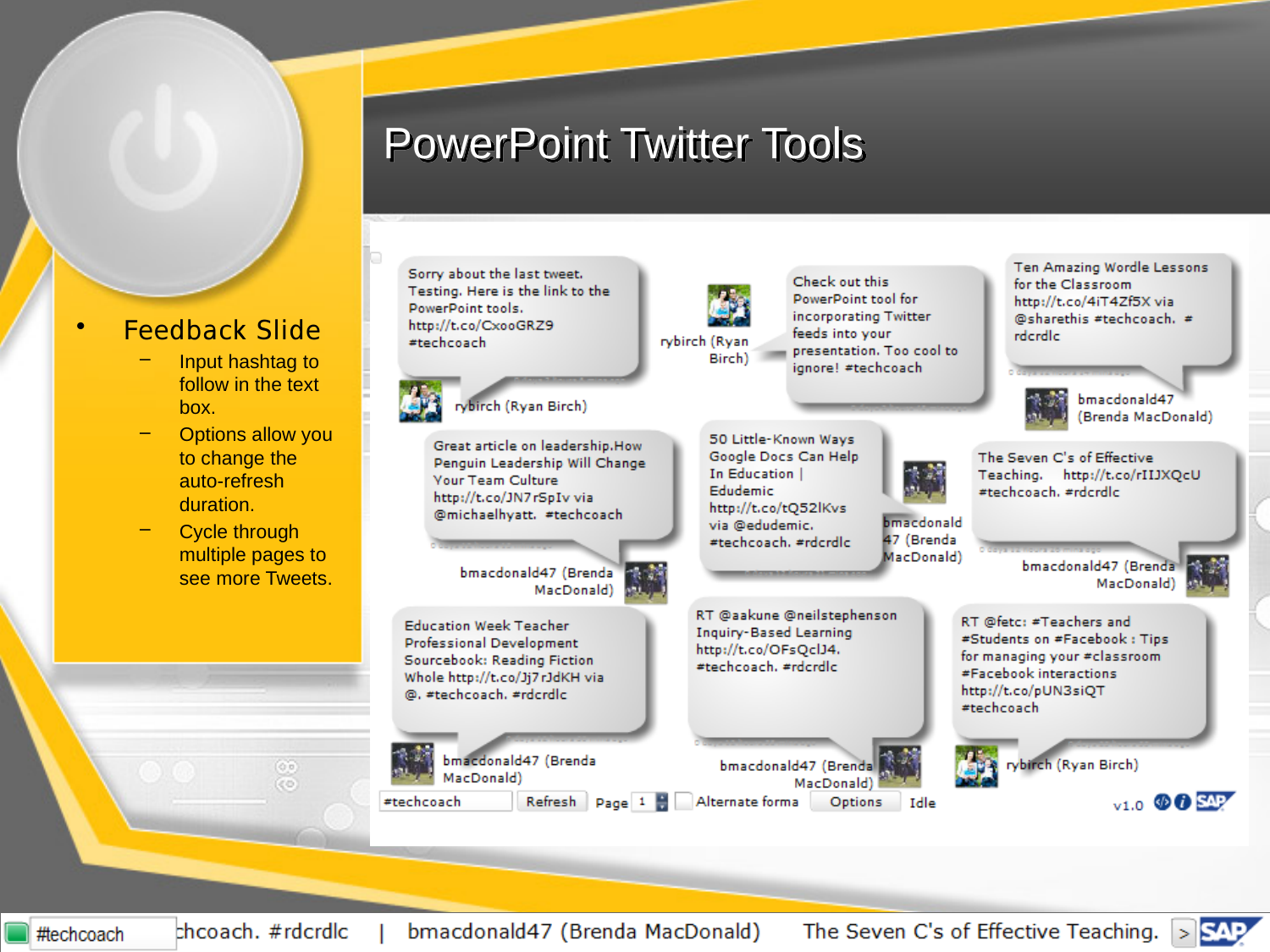

# PowerPoint Twitter Tools
Feedback Slide
Input hashtag to follow in the text box.
Options allow you to change the auto-refresh duration.
Cycle through multiple pages to see more Tweets.